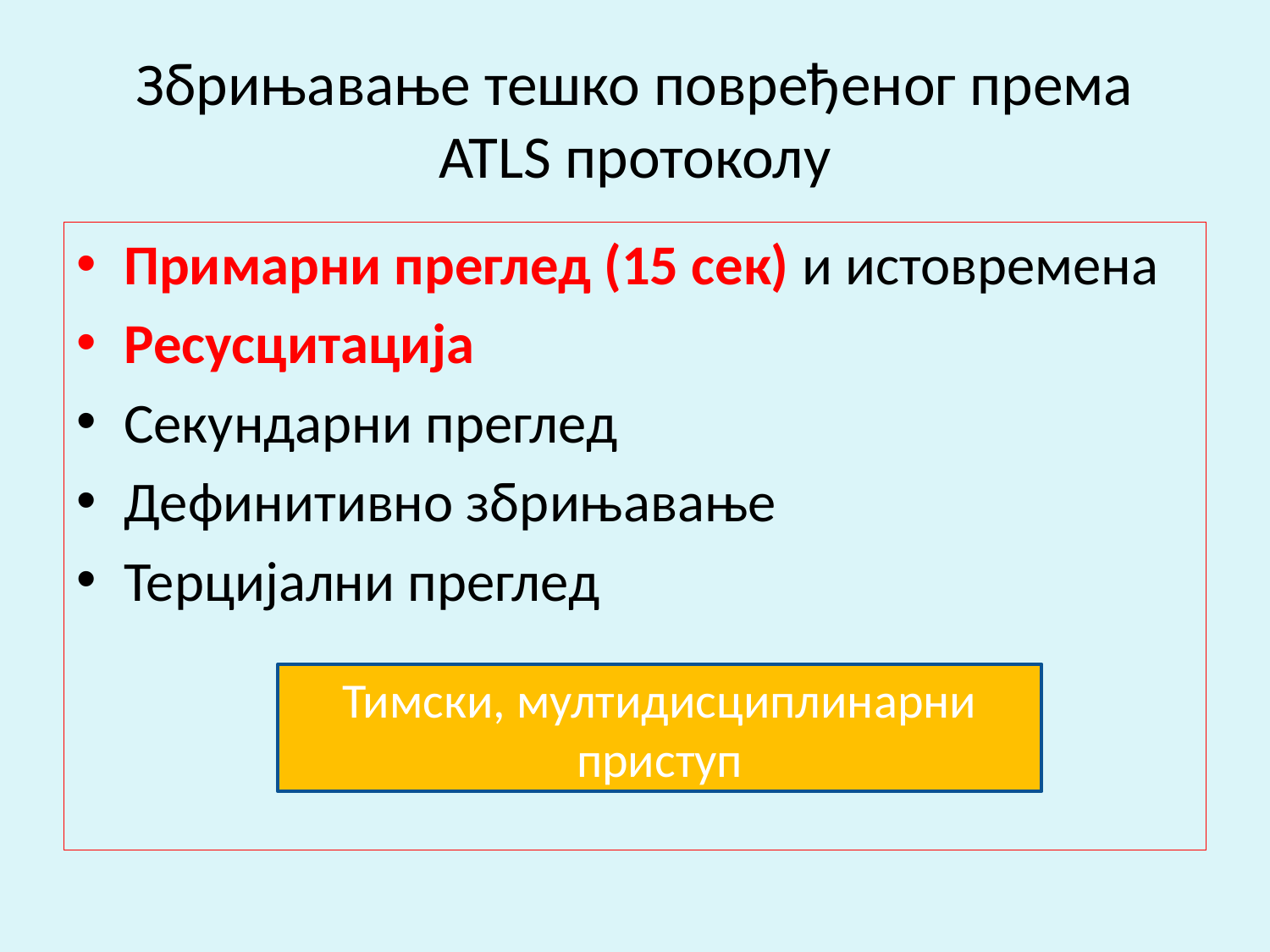

# Збрињавање тешко повређеног према ATLS протоколу
Примарни преглед (15 сек) и истовремена
Ресусцитација
Секундарни преглед
Дефинитивно збрињавање
Терцијални преглед
Тимски, мултидисциплинарни приступ